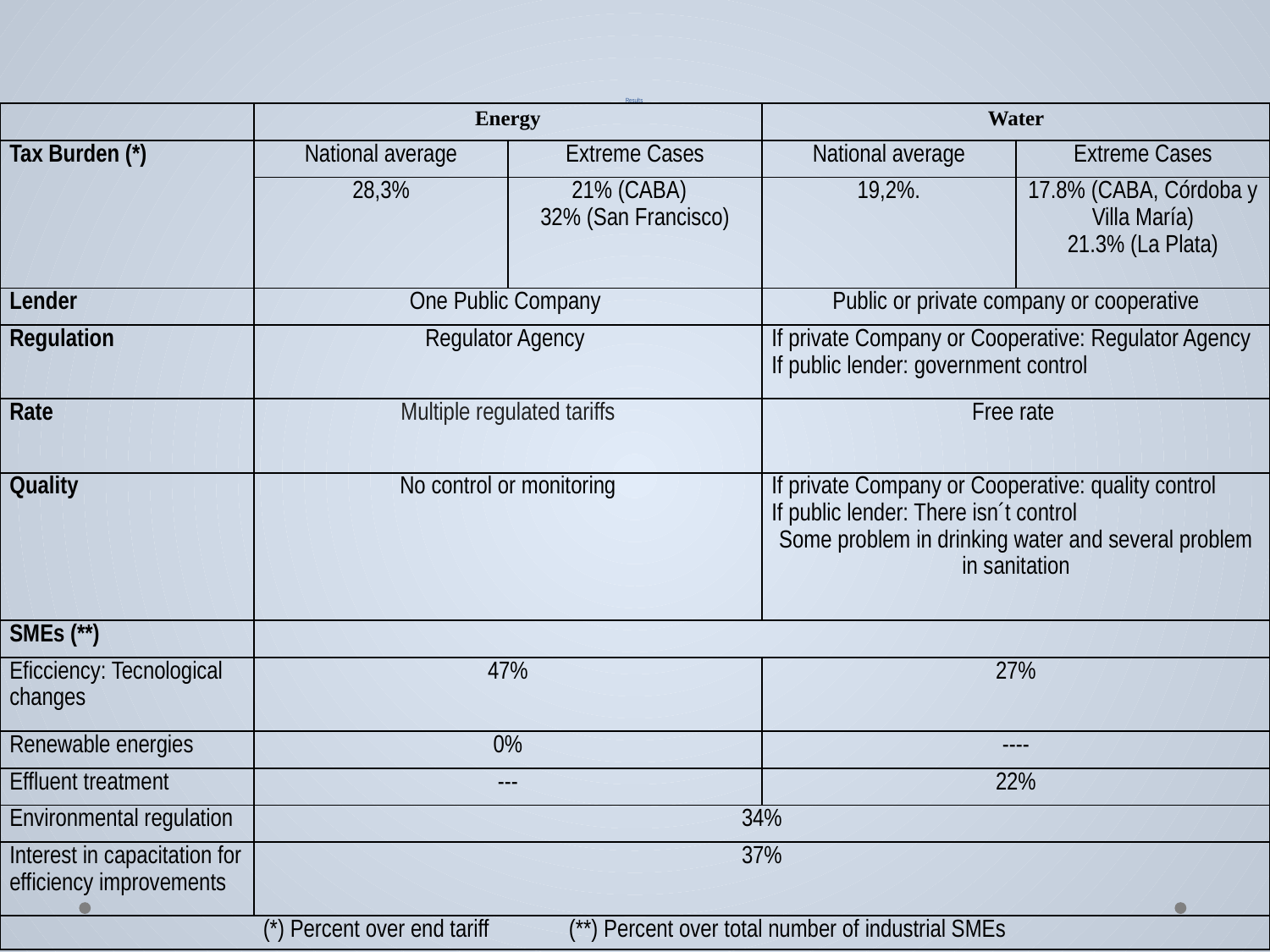

# Results
|  | Energy |  | Water |  |
| --- | --- | --- | --- | --- |
| Tax Burden (\*) | National average | Extreme Cases | National average | Extreme Cases |
|  | 28,3% | 21% (CABA) 32% (San Francisco) | 19,2%. | 17.8% (CABA, Córdoba y Villa María) 21.3% (La Plata) |
| Lender | One Public Company |  | Public or private company or cooperative |  |
| Regulation | Regulator Agency |  | If private Company or Cooperative: Regulator Agency If public lender: government control |  |
| Rate | Multiple regulated tariffs |  | Free rate |  |
| Quality | No control or monitoring |  | If private Company or Cooperative: quality control If public lender: There isn´t control Some problem in drinking water and several problem in sanitation |  |
| SMEs (\*\*) |  |  |  |  |
| Eficciency: Tecnological changes | 47% |  | 27% |  |
| Renewable energies | 0% |  | ---- |  |
| Effluent treatment | --- |  | 22% |  |
| Environmental regulation | 34% |  |  |  |
| Interest in capacitation for efficiency improvements | 37% |  |  |  |
| (\*) Percent over end tariff (\*\*) Percent over total number of industrial SMEs |  |  |  |  |